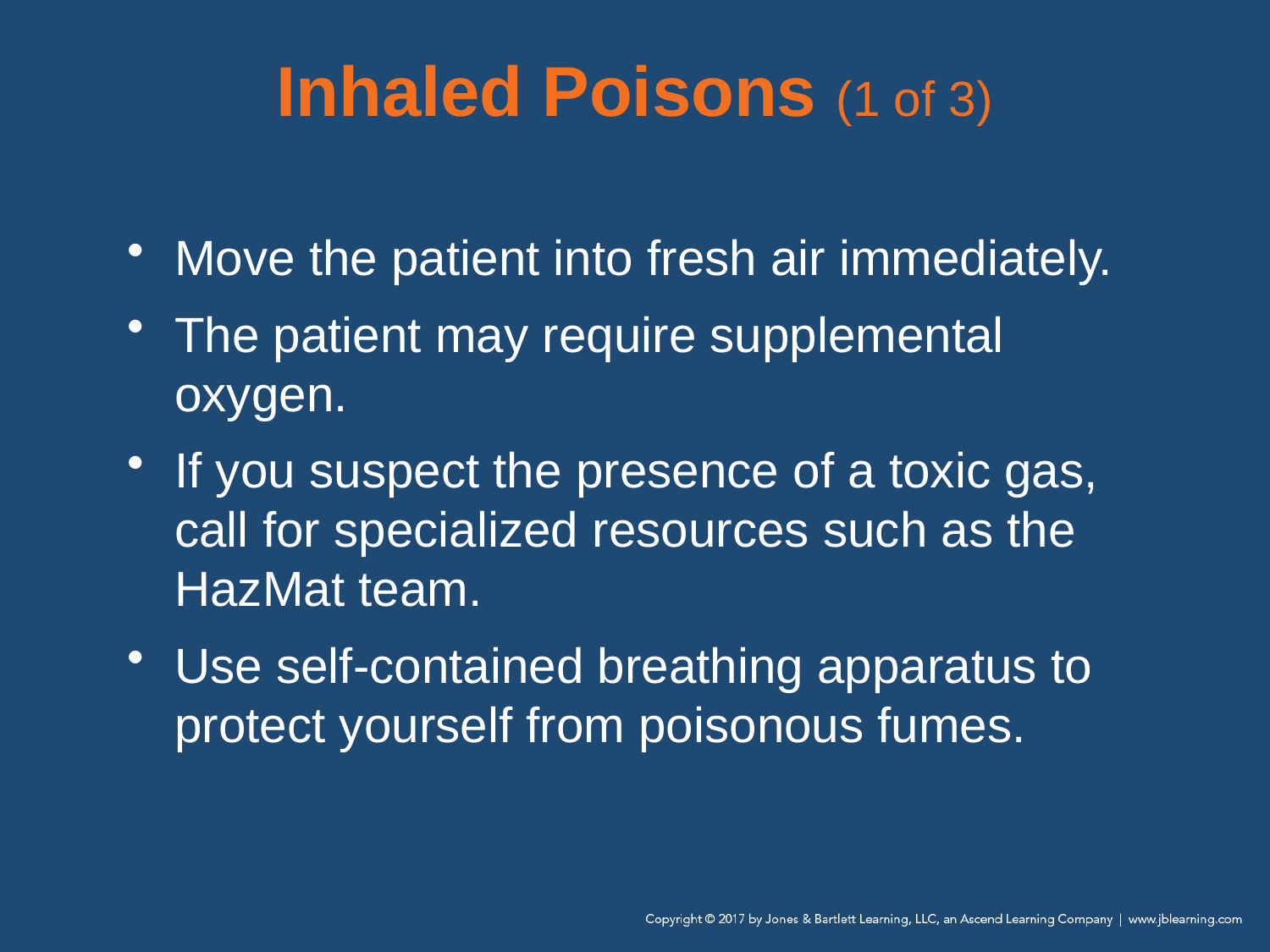

# Inhaled Poisons (1 of 3)
Move the patient into fresh air immediately.
The patient may require supplemental oxygen.
If you suspect the presence of a toxic gas, call for specialized resources such as the HazMat team.
Use self-contained breathing apparatus to protect yourself from poisonous fumes.